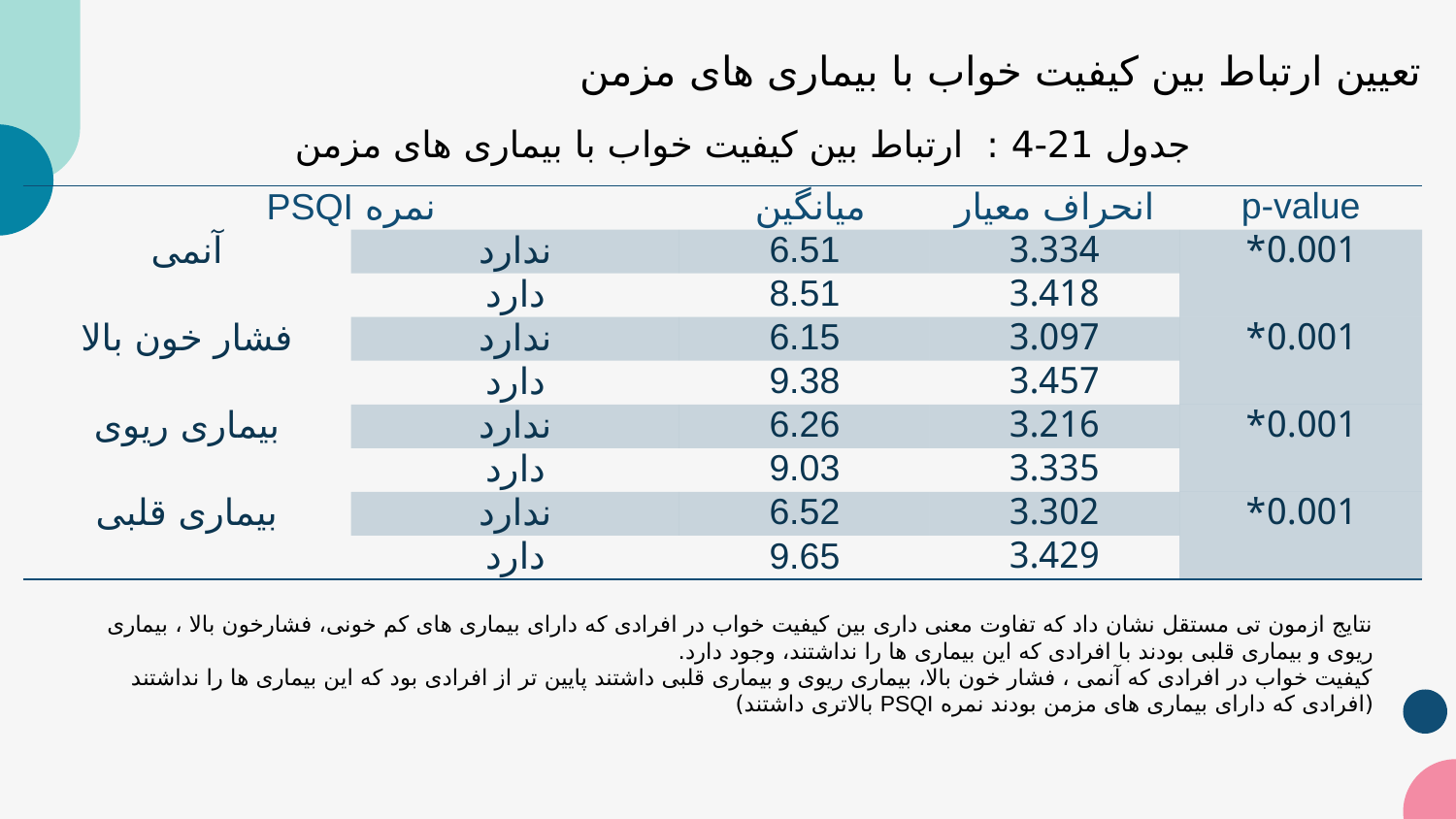

تعیین ارتباط بین کیفیت خواب با بیماری های مزمن
جدول 21-4 :  ارتباط بین کیفیت خواب با بیماری های مزمن
| نمره PSQI |  | میانگین | انحراف معیار | p-value |
| --- | --- | --- | --- | --- |
| آنمی | ندارد | 6.51 | 3.334 | 0.001\* |
|  | دارد | 8.51 | 3.418 |  |
| فشار خون بالا | ندارد | 6.15 | 3.097 | 0.001\* |
|  | دارد | 9.38 | 3.457 |  |
| بیماری ریوی | ندارد | 6.26 | 3.216 | 0.001\* |
|  | دارد | 9.03 | 3.335 |  |
| بیماری قلبی | ندارد | 6.52 | 3.302 | 0.001\* |
|  | دارد | 9.65 | 3.429 |  |
نتایج ازمون تی مستقل نشان داد که تفاوت معنی داری بین کیفیت خواب در افرادی که دارای بیماری های کم خونی، فشارخون بالا ، بیماری ریوی و بیماری قلبی بودند با افرادی که این بیماری ها را نداشتند، وجود دارد.
کیفیت خواب در افرادی که آنمی ، فشار خون بالا، بیماری ریوی و بیماری قلبی داشتند پایین تر از افرادی بود که این بیماری ها را نداشتند (افرادی که دارای بیماری های مزمن بودند نمره PSQI بالاتری داشتند)